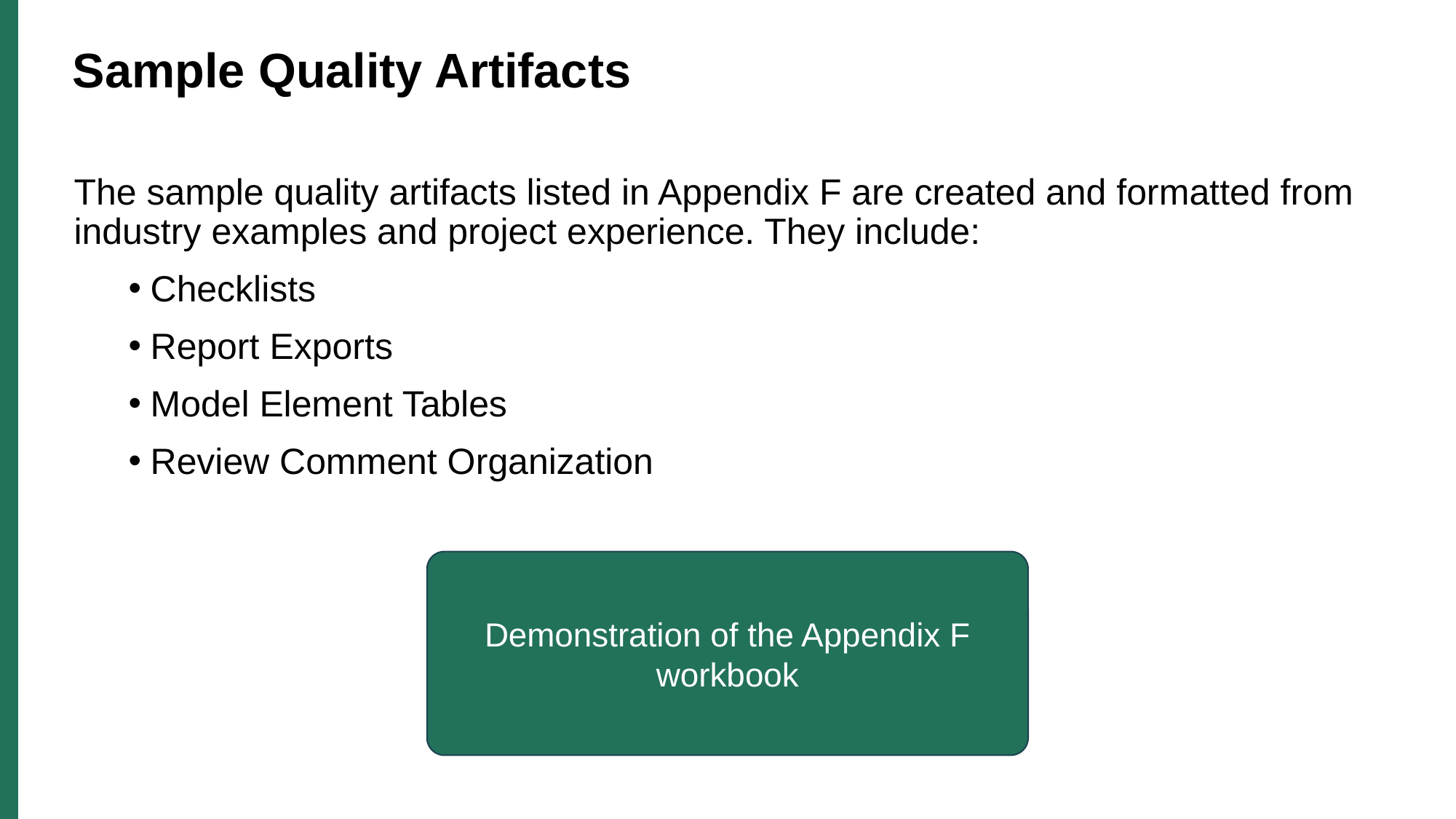

# Sample Quality Artifacts
The sample quality artifacts listed in Appendix F are created and formatted from industry examples and project experience. They include:
Checklists
Report Exports
Model Element Tables
Review Comment Organization
Demonstration of the Appendix F workbook